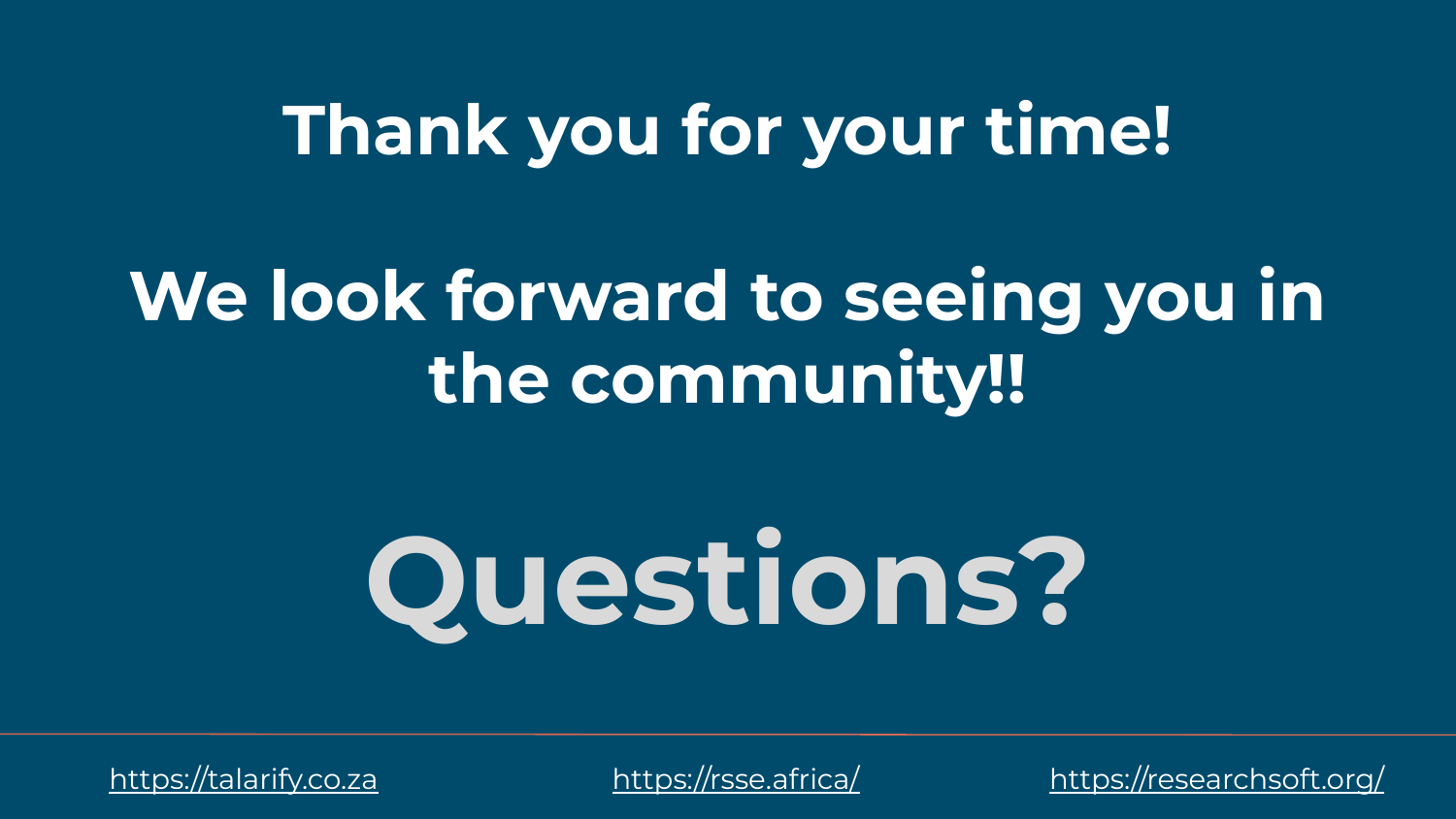

# Thank you for your time!

We look forward to seeing you in the community!!

Questions?
https://talarify.co.za
https://rsse.africa/
https://researchsoft.org/